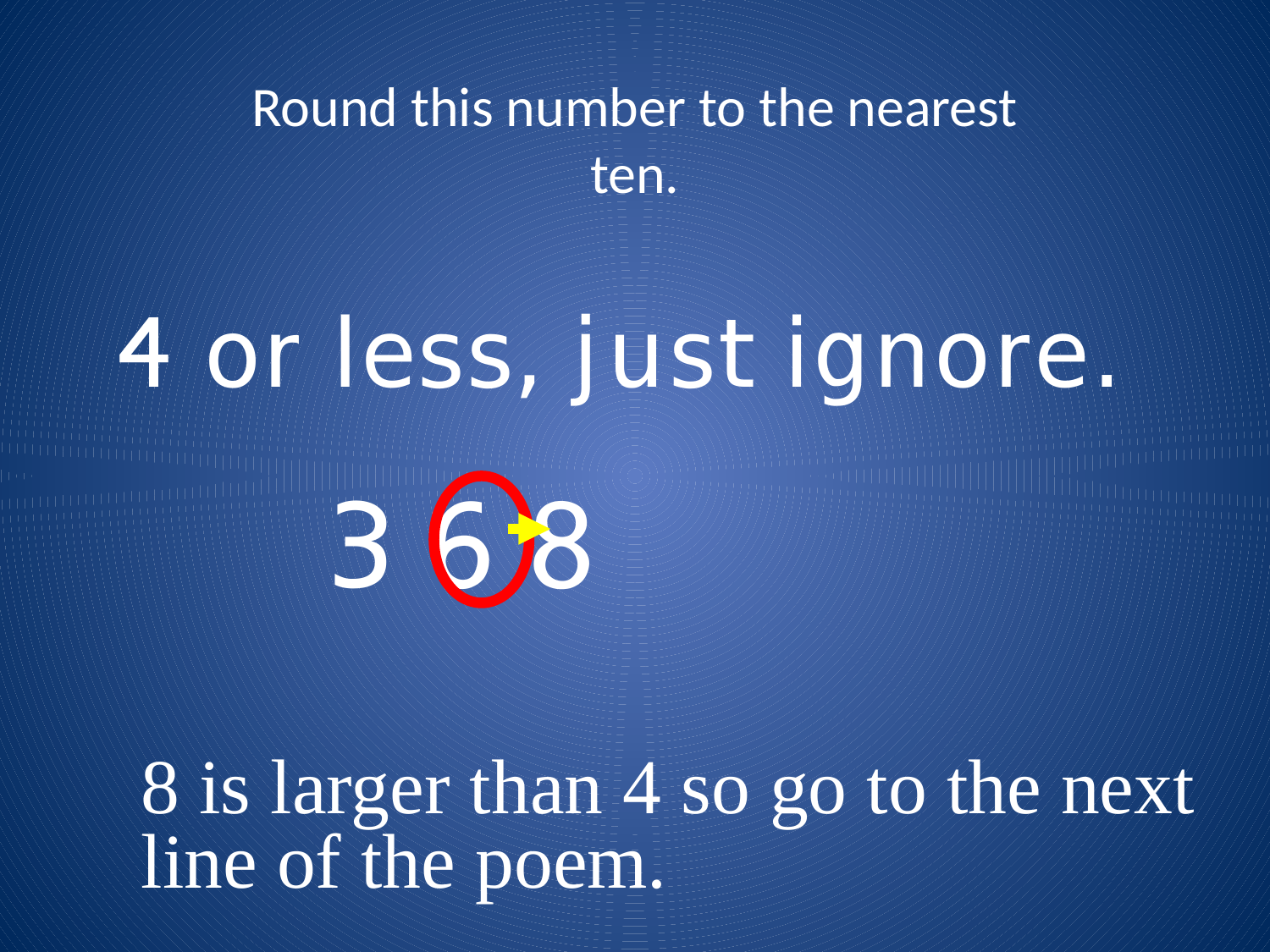

# Round this number to the nearest ten.
4 or less, just ignore.

3 6 8

8 is larger than 4 so go to the next
line of the poem.